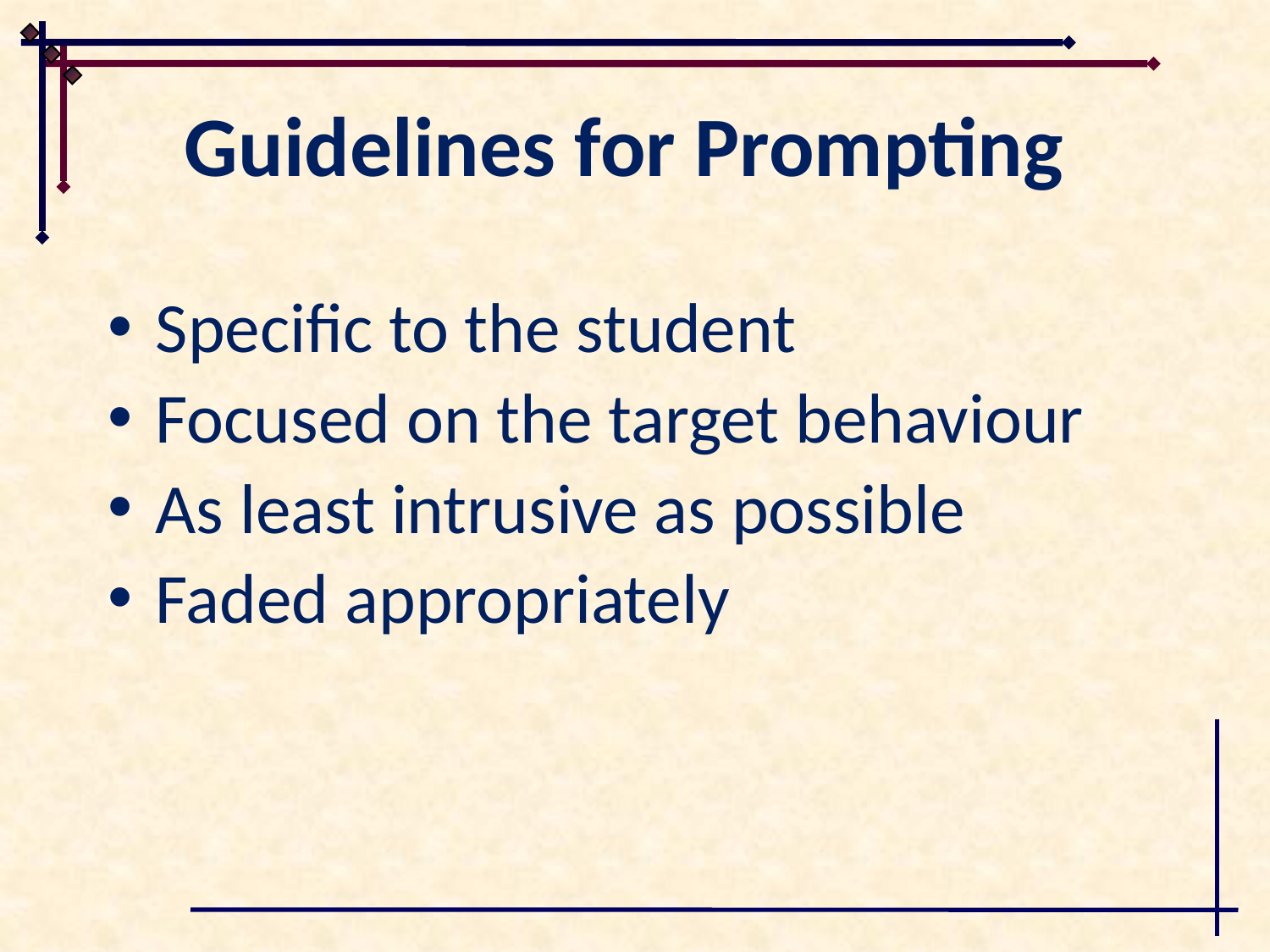

# Guidelines for Prompting
Specific to the student
Focused on the target behaviour
As least intrusive as possible
Faded appropriately